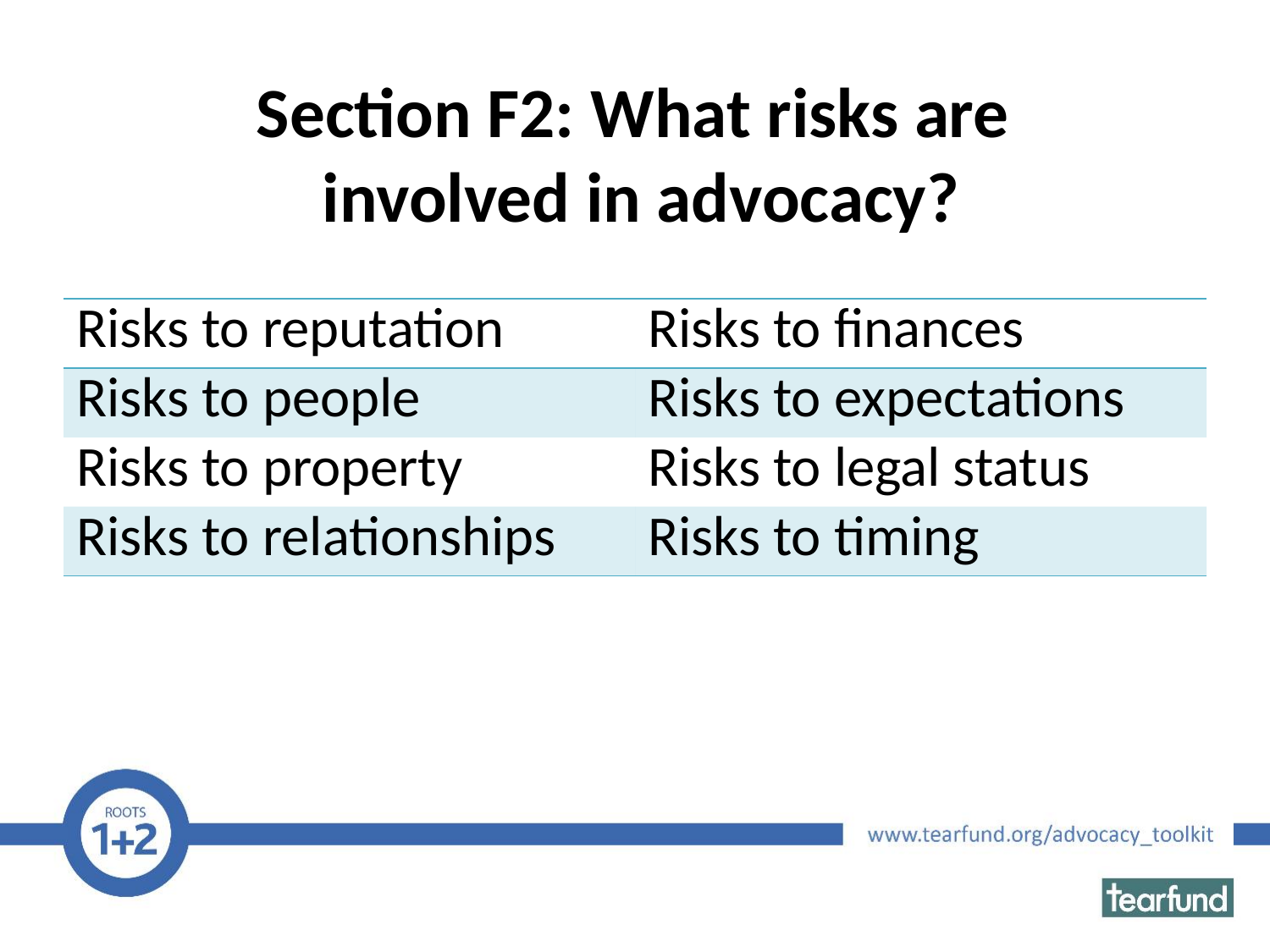

# Section F2: What risks are involved in advocacy?
| Risks to reputation | Risks to finances |
| --- | --- |
| Risks to people | Risks to expectations |
| Risks to property | Risks to legal status |
| Risks to relationships | Risks to timing |